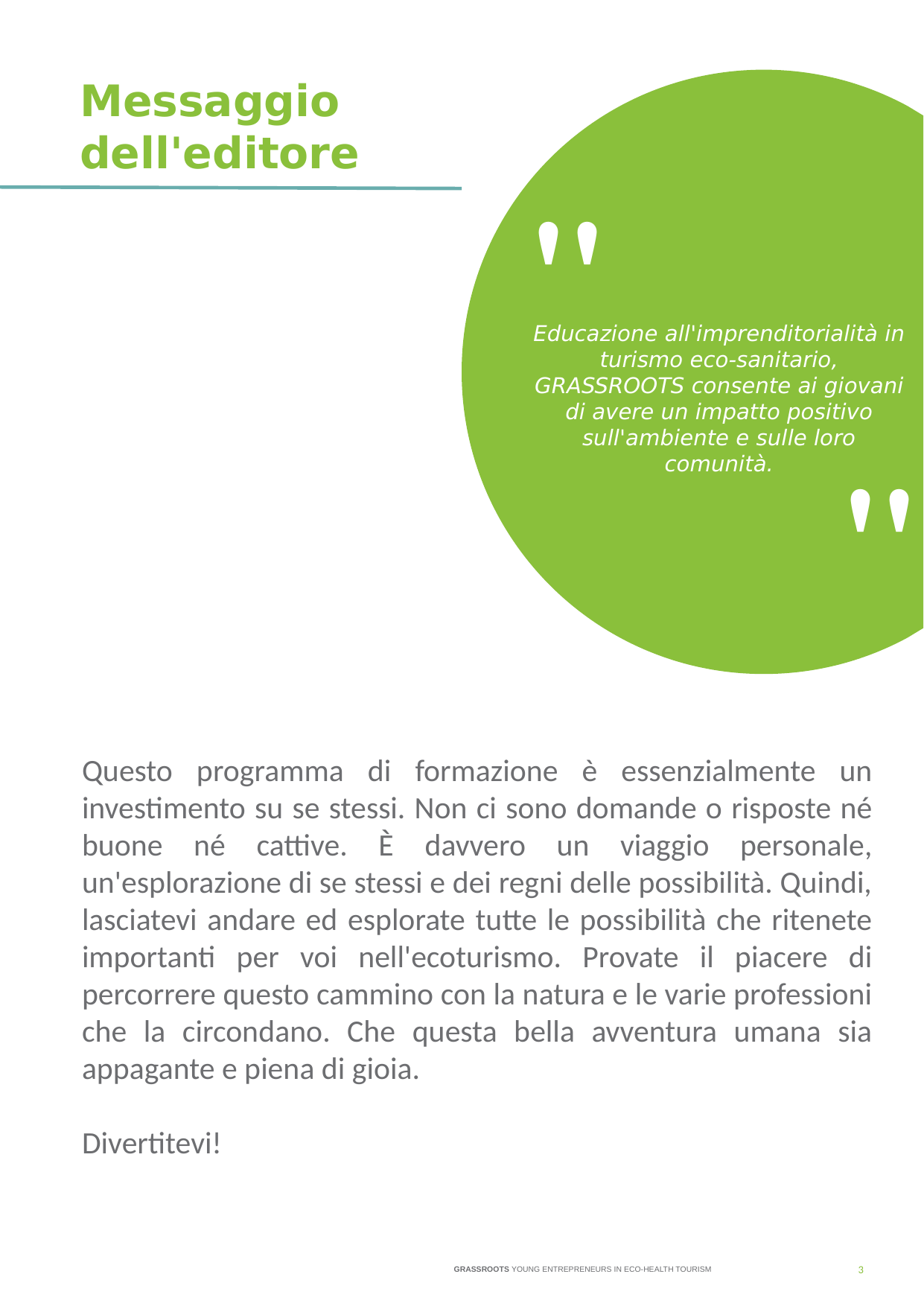

Messaggio dell'editore
"
Educazione all'imprenditorialità in
turismo eco-sanitario, GRASSROOTS consente ai giovani di avere un impatto positivo sull'ambiente e sulle loro comunità.
"
Questo programma di formazione è essenzialmente un investimento su se stessi. Non ci sono domande o risposte né buone né cattive. È davvero un viaggio personale, un'esplorazione di se stessi e dei regni delle possibilità. Quindi, lasciatevi andare ed esplorate tutte le possibilità che ritenete importanti per voi nell'ecoturismo. Provate il piacere di percorrere questo cammino con la natura e le varie professioni che la circondano. Che questa bella avventura umana sia appagante e piena di gioia.

Divertitevi!
3